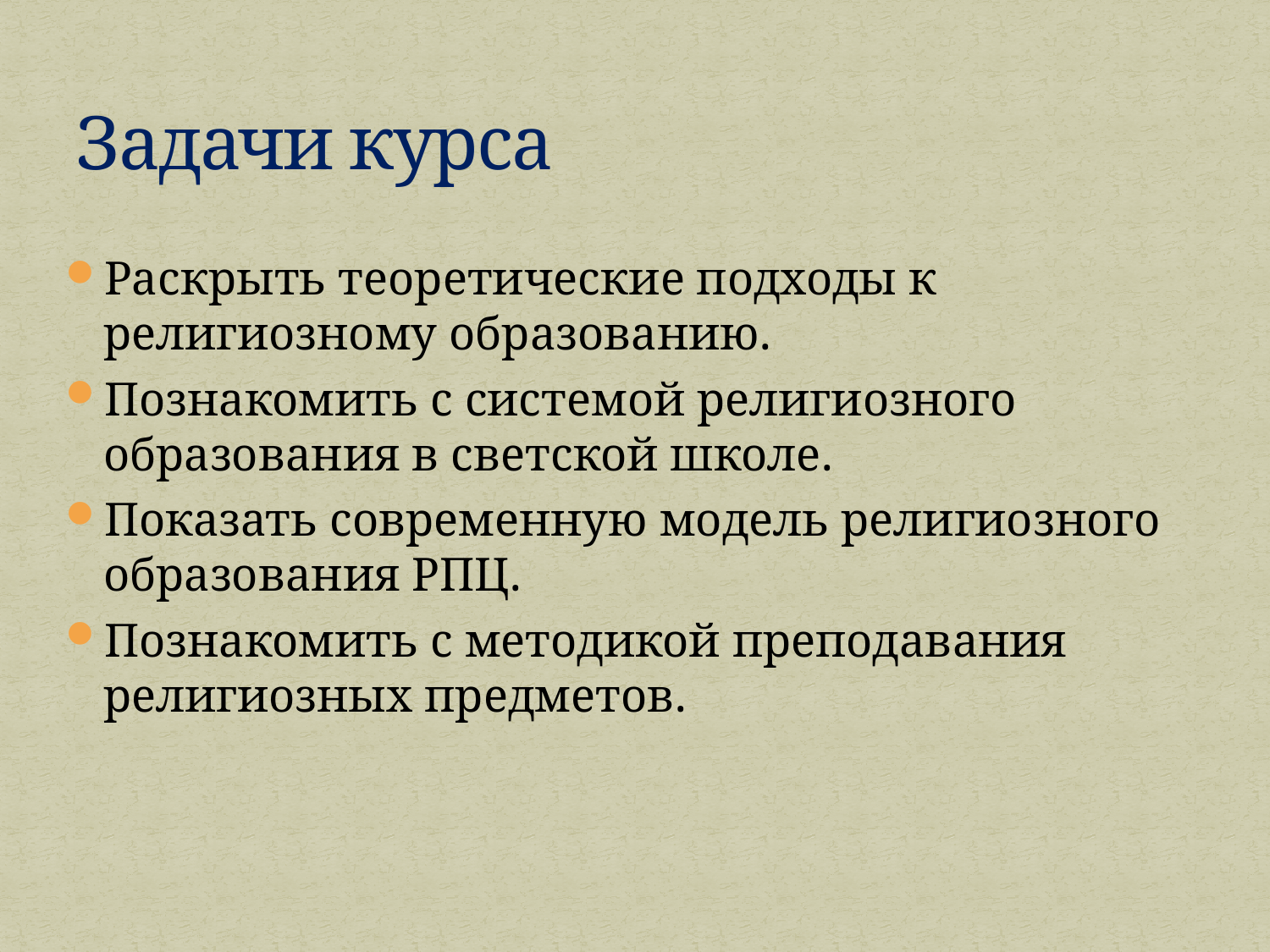

# Задачи курса
Раскрыть теоретические подходы к религиозному образованию.
Познакомить с системой религиозного образования в светской школе.
Показать современную модель религиозного образования РПЦ.
Познакомить с методикой преподавания религиозных предметов.